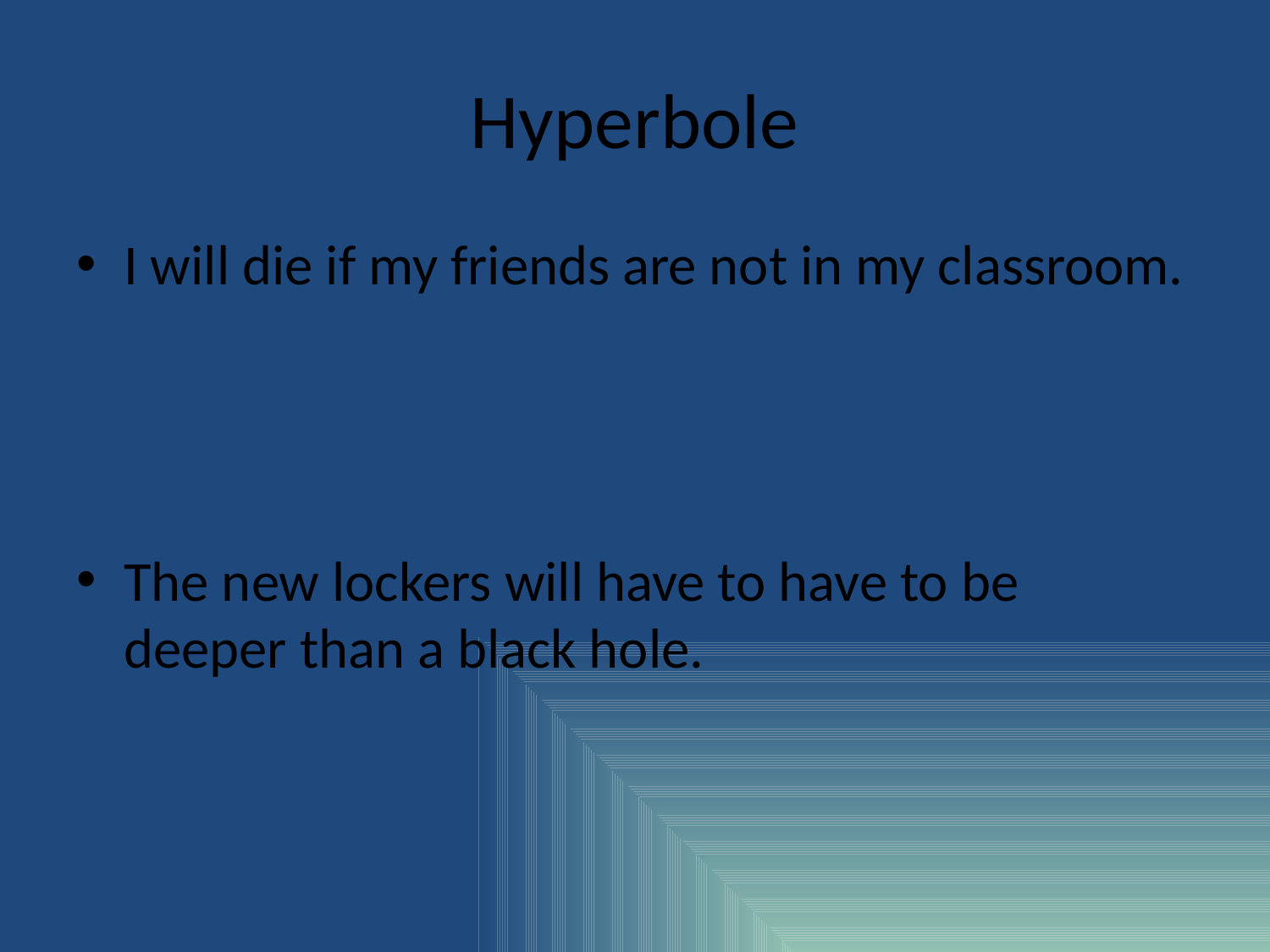

# Hyperbole
I will die if my friends are not in my classroom.

The new lockers will have to have to be deeper than a black hole.